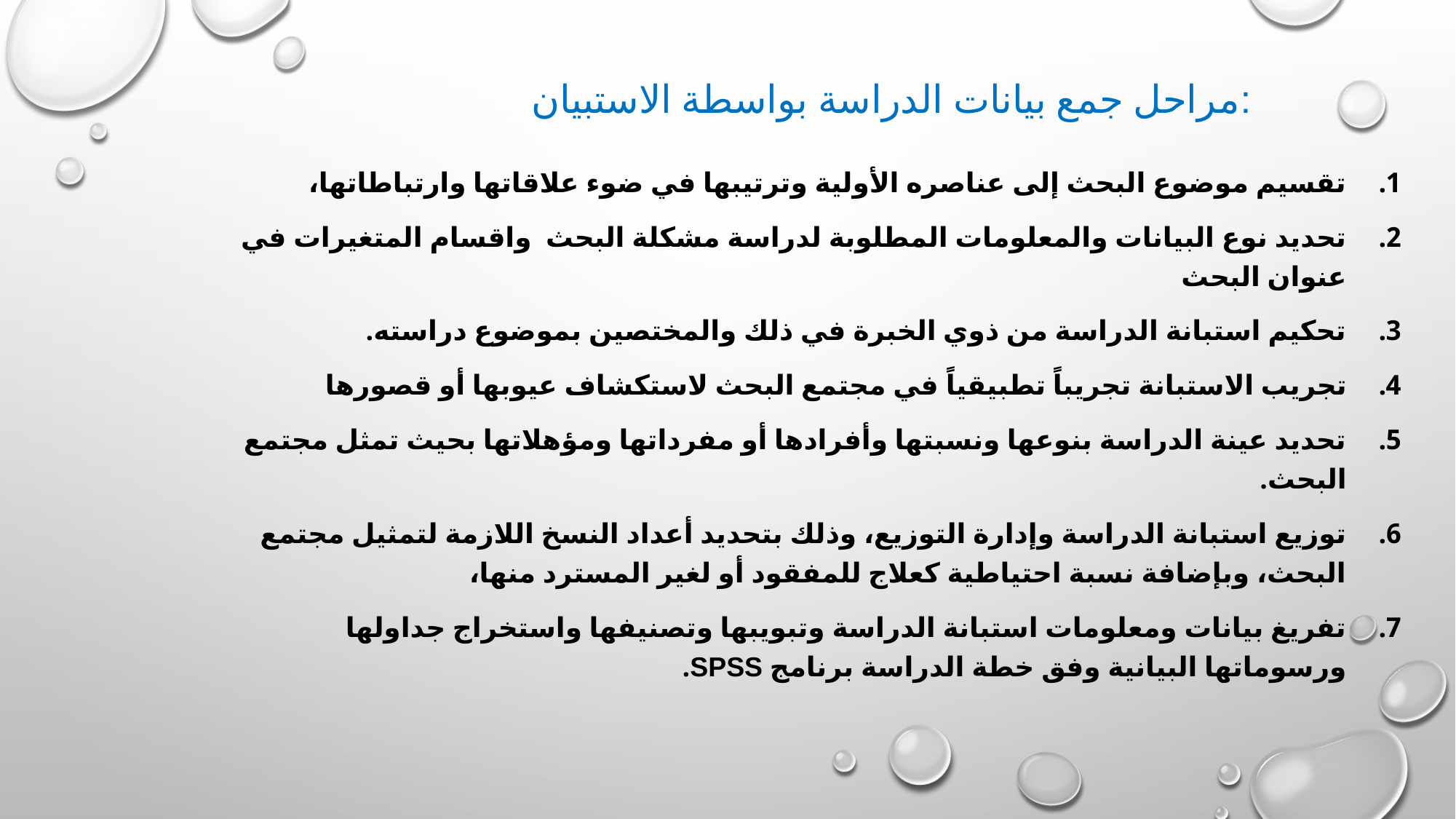

# مراحل جمع بيانات الدراسة بواسطة الاستبيان:
تقسيم موضوع البحث إلى عناصره الأولية وترتيبها في ضوء علاقاتها وارتباطاتها،
تحديد نوع البيانات والمعلومات المطلوبة لدراسة مشكلة البحث  واقسام المتغيرات في عنوان البحث
تحكيم استبانة الدراسة من ذوي الخبرة في ذلك والمختصين بموضوع دراسته.
تجريب الاستبانة تجريباً تطبيقياً في مجتمع البحث لاستكشاف عيوبها أو قصورها
تحديد عينة الدراسة بنوعها ونسبتها وأفرادها أو مفرداتها ومؤهلاتها بحيث تمثل مجتمع البحث.
توزيع استبانة الدراسة وإدارة التوزيع، وذلك بتحديد أعداد النسخ اللازمة لتمثيل مجتمع البحث، وبإضافة نسبة احتياطية كعلاج للمفقود أو لغير المسترد منها،
تفريغ بيانات ومعلومات استبانة الدراسة وتبويبها وتصنيفها واستخراج جداولها ورسوماتها البيانية وفق خطة الدراسة برنامج spss.